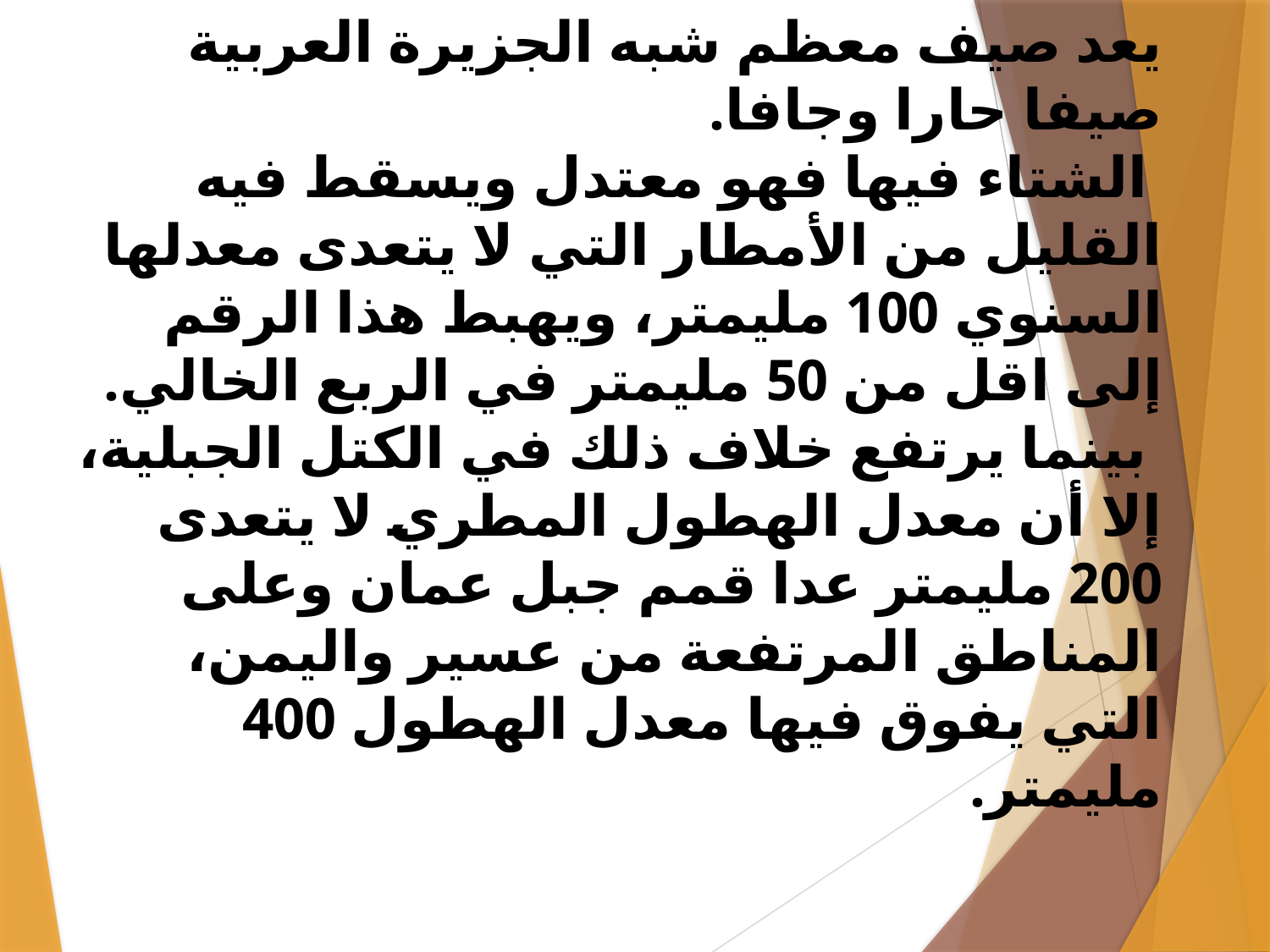

يعد صيف معظم شبه الجزيرة العربية صيفا حارا وجافا.
 الشتاء فيها فهو معتدل ويسقط فيه القليل من الأمطار التي لا يتعدى معدلها السنوي 100 مليمتر، ويهبط هذا الرقم إلى اقل من 50 مليمتر في الربع الخالي.
 بينما يرتفع خلاف ذلك في الكتل الجبلية، إلا أن معدل الهطول المطري لا يتعدى 200 مليمتر عدا قمم جبل عمان وعلى المناطق المرتفعة من عسير واليمن، التي يفوق فيها معدل الهطول 400 مليمتر.